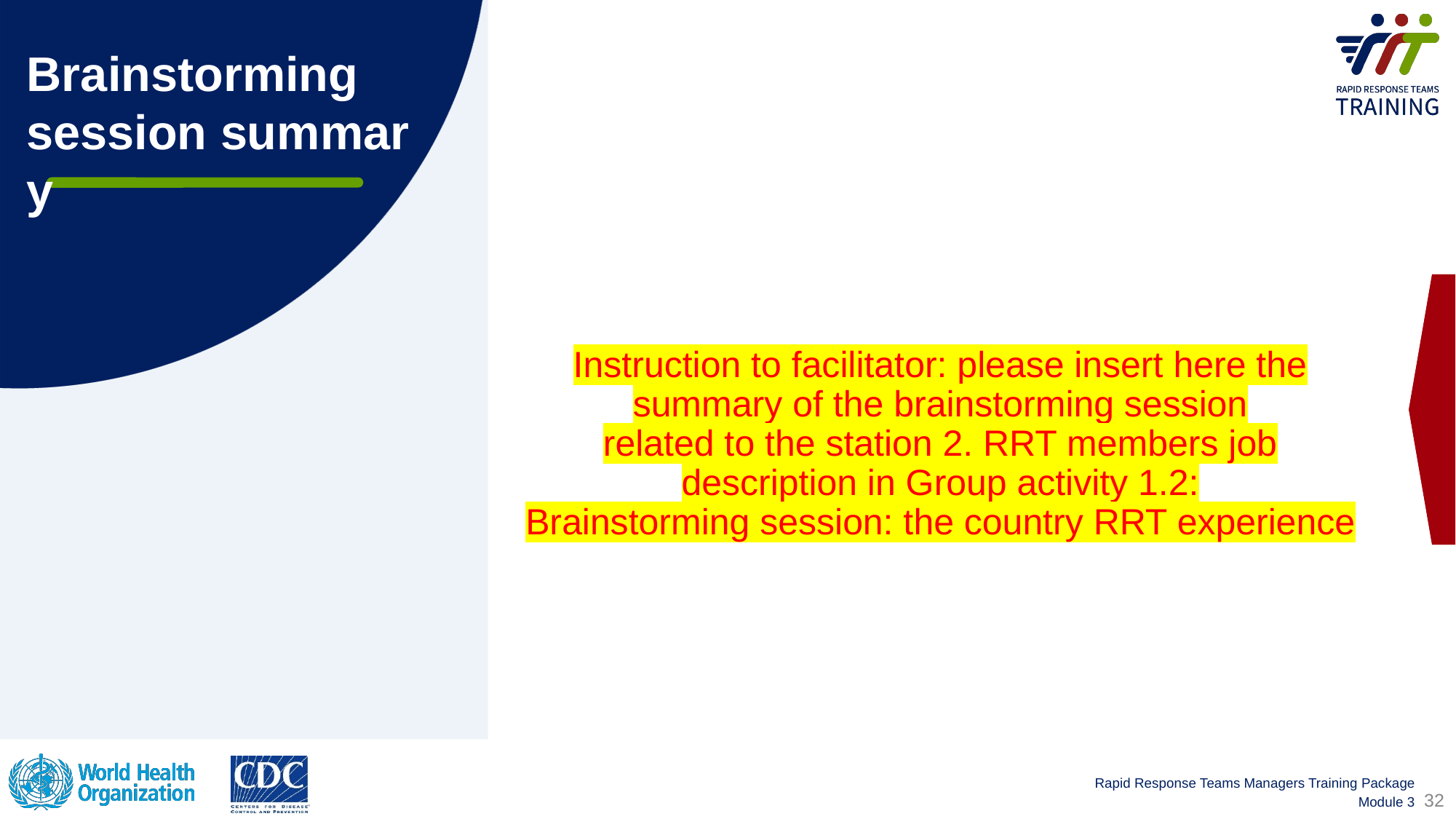

Brainstorming session summary

Instruction to facilitator: please insert here the summary of the brainstorming session related to the station 2. RRT members job description in Group activity 1.2:
Brainstorming session: the country RRT experience

32